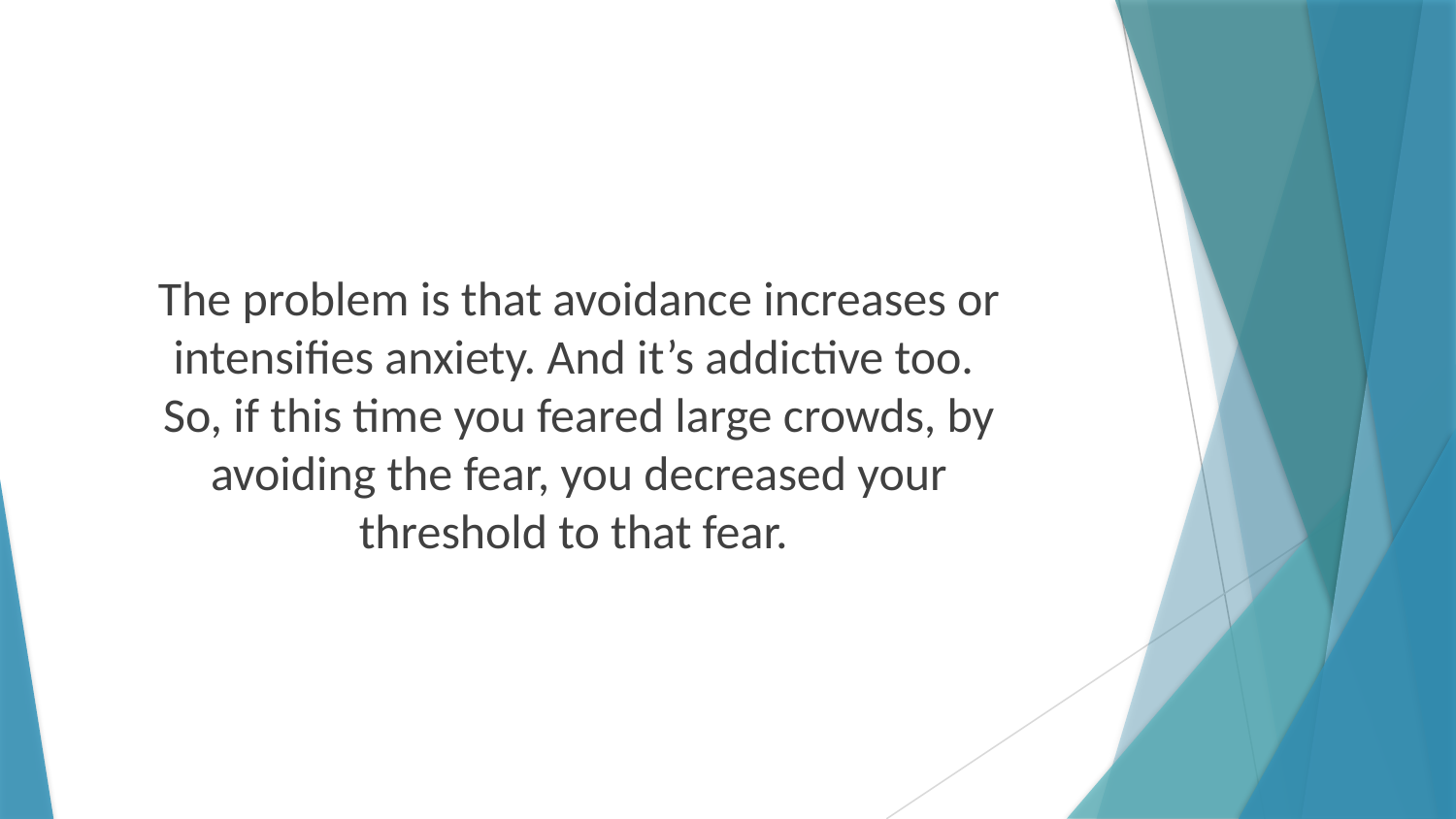

The problem is that avoidance increases or intensifies anxiety. And it’s addictive too.  So, if this time you feared large crowds, by avoiding the fear, you decreased your threshold to that fear.